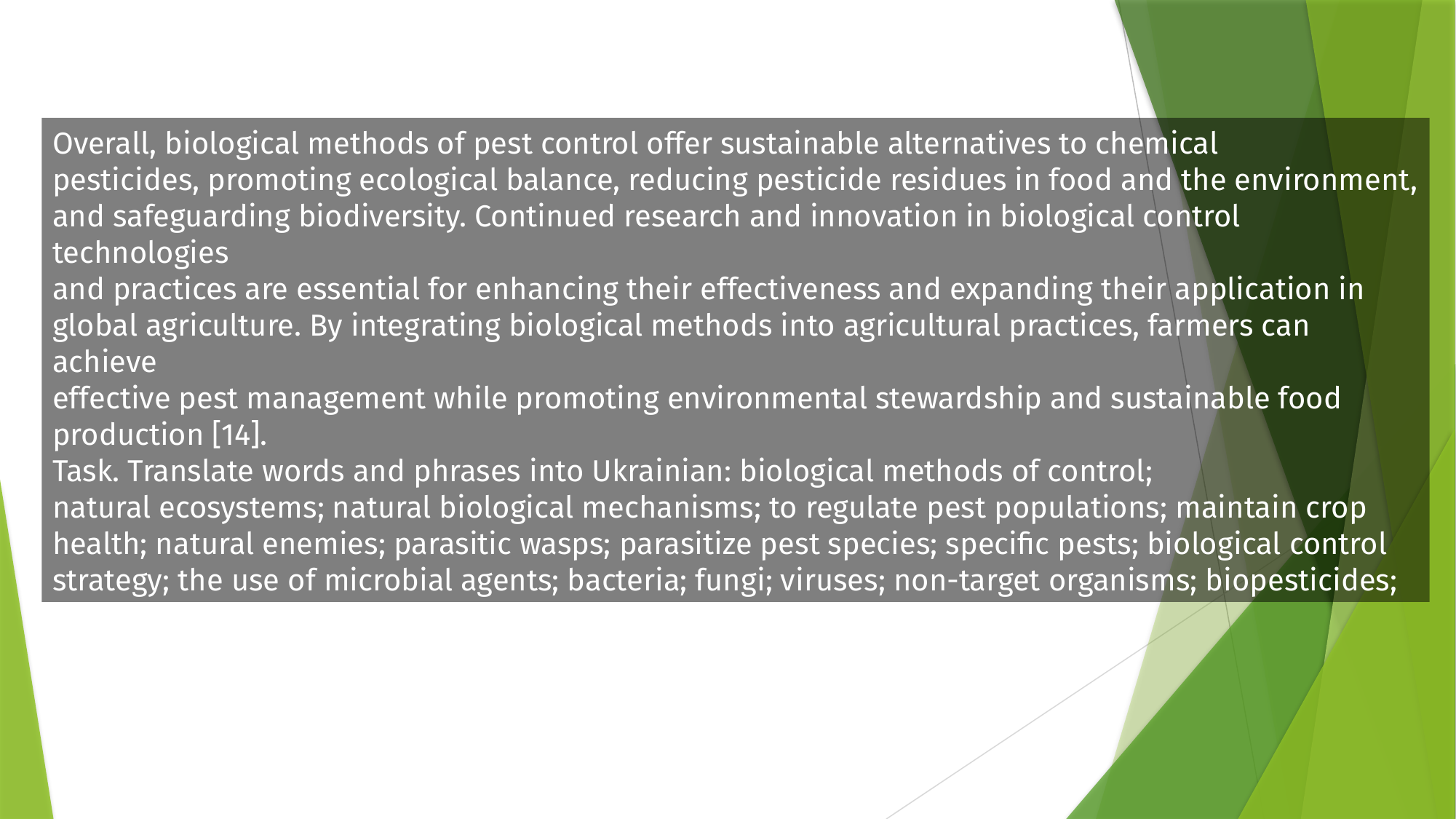

Overall, biological methods of pest control offer sustainable alternatives to chemical
pesticides, promoting ecological balance, reducing pesticide residues in food and the environment,
and safeguarding biodiversity. Continued research and innovation in biological control technologies
and practices are essential for enhancing their effectiveness and expanding their application in
global agriculture. By integrating biological methods into agricultural practices, farmers can
achieve
effective pest management while promoting environmental stewardship and sustainable food
production [14].
Task. Translate words and phrases into Ukrainian: biological methods of control;
natural ecosystems; natural biological mechanisms; to regulate pest populations; maintain crop
health; natural enemies; parasitic wasps; parasitize pest species; specific pests; biological control
strategy; the use of microbial agents; bacteria; fungi; viruses; non-target organisms; biopesticides;